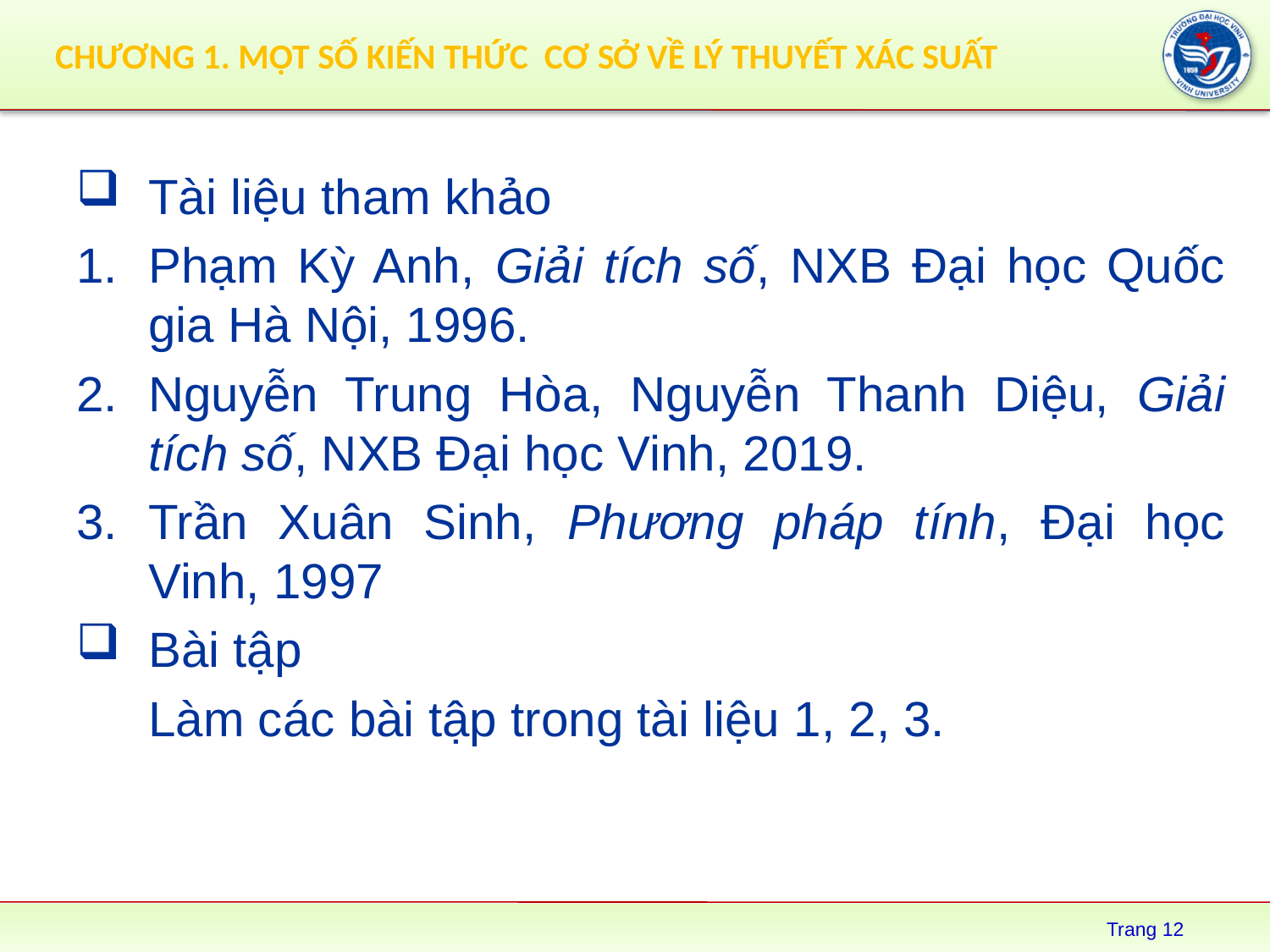

# CHƯƠNG 1. MỘT SỐ KIẾN THỨC  CƠ SỞ VỀ LÝ THUYẾT XÁC SUẤT
Tài liệu tham khảo
Phạm Kỳ Anh, Giải tích số, NXB Đại học Quốc gia Hà Nội, 1996.
Nguyễn Trung Hòa, Nguyễn Thanh Diệu, Giải tích số, NXB Đại học Vinh, 2019.
Trần Xuân Sinh, Phương pháp tính, Đại học Vinh, 1997
Bài tập
	Làm các bài tập trong tài liệu 1, 2, 3.